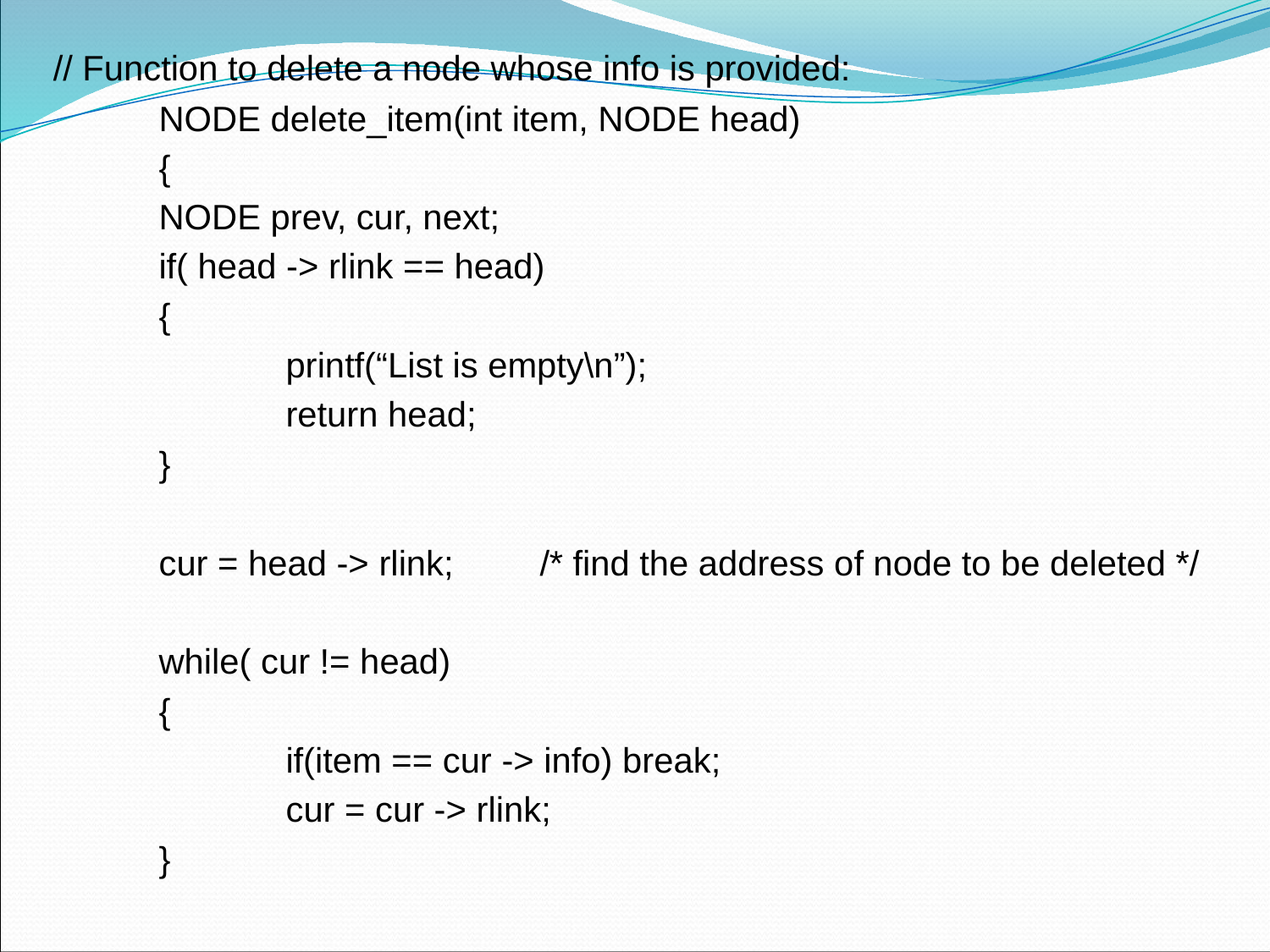

// Function to delete a node whose info is provided:
 	NODE delete_item(int item, NODE head)
	{
	NODE prev, cur, next;
	if( head -> rlink == head)
	{
		printf(“List is empty\n”);
		return head;
	}

	cur = head -> rlink;	/* find the address of node to be deleted */

	while( cur != head)
	{
		if(item == cur -> info) break;
		cur = cur -> rlink;
	}
#